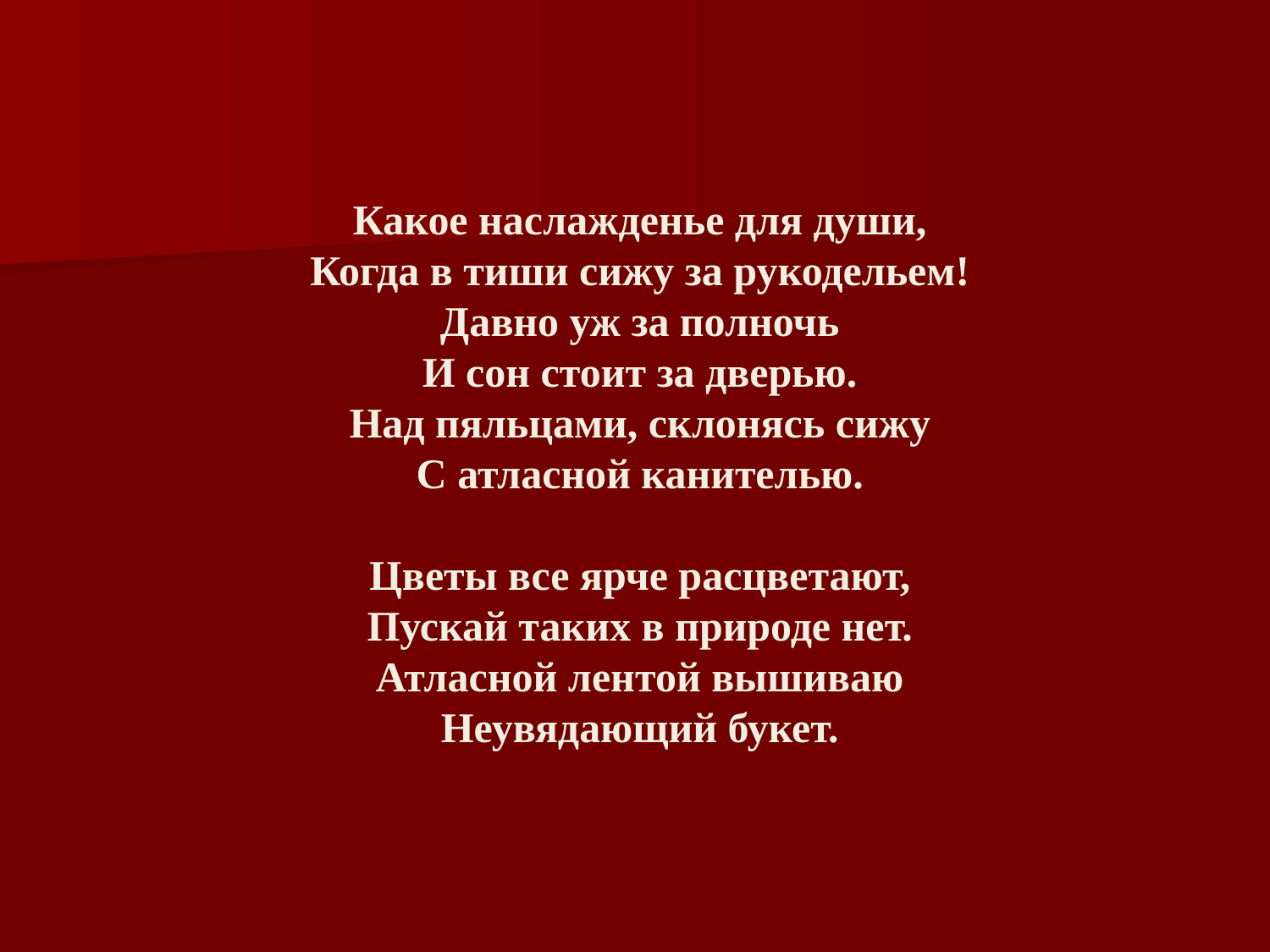

Какое наслажденье для души,
Когда в тиши сижу за рукодельем!
Давно уж за полночь
И сон стоит за дверью.
Над пяльцами, склонясь сижу
С атласной канителью.
Цветы все ярче расцветают,
Пускай таких в природе нет.
Атласной лентой вышиваю
Неувядающий букет.